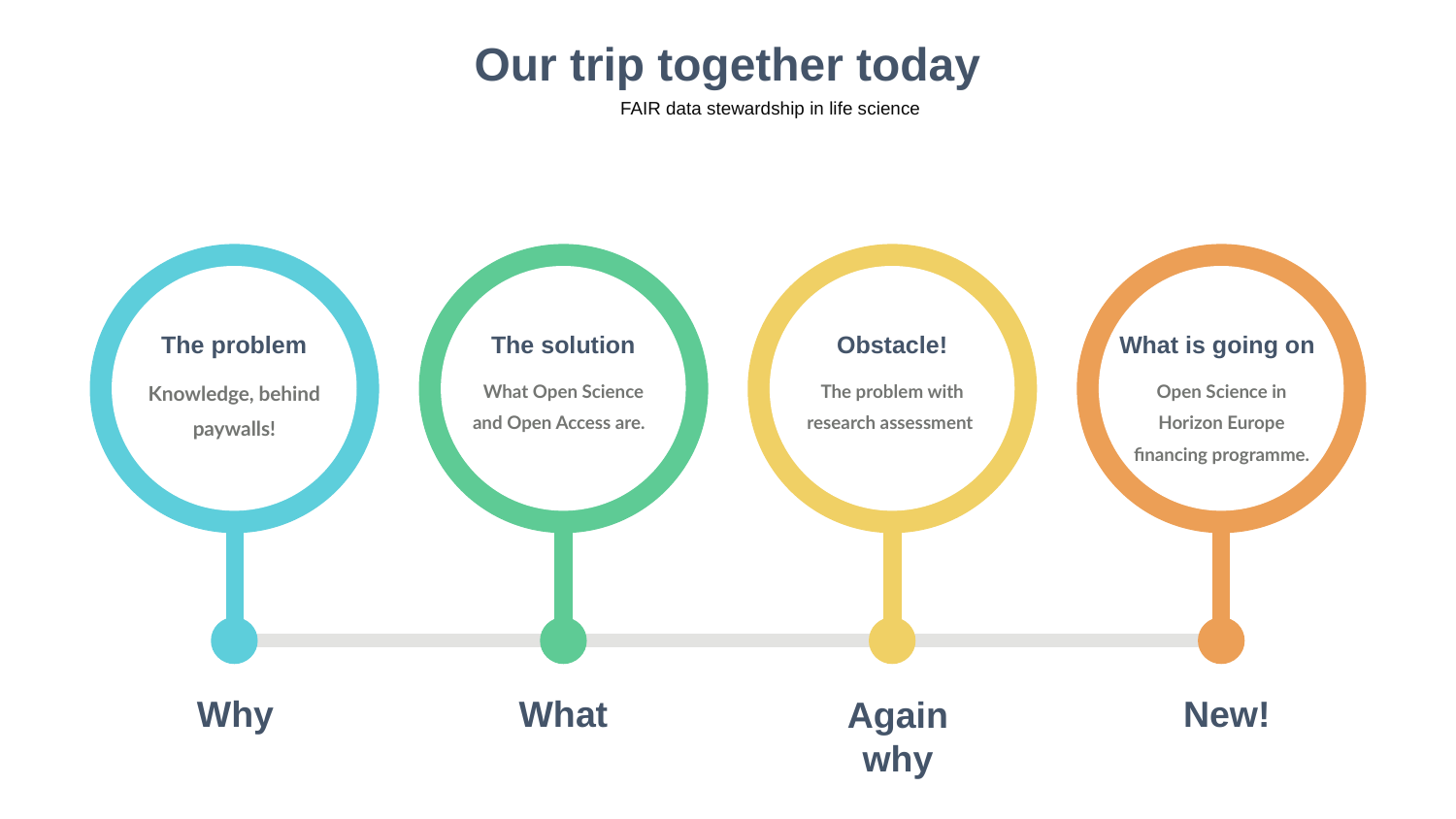

Our trip together today
FAIR data stewardship in life science

What is going on
Open Science in Horizon Europe financing programme.

The problem
Knowledge, behind paywalls!
The solution
What Open Science and Open Access are.
Obstacle!
The problem with research assessment

Why
What
Again
why
New!